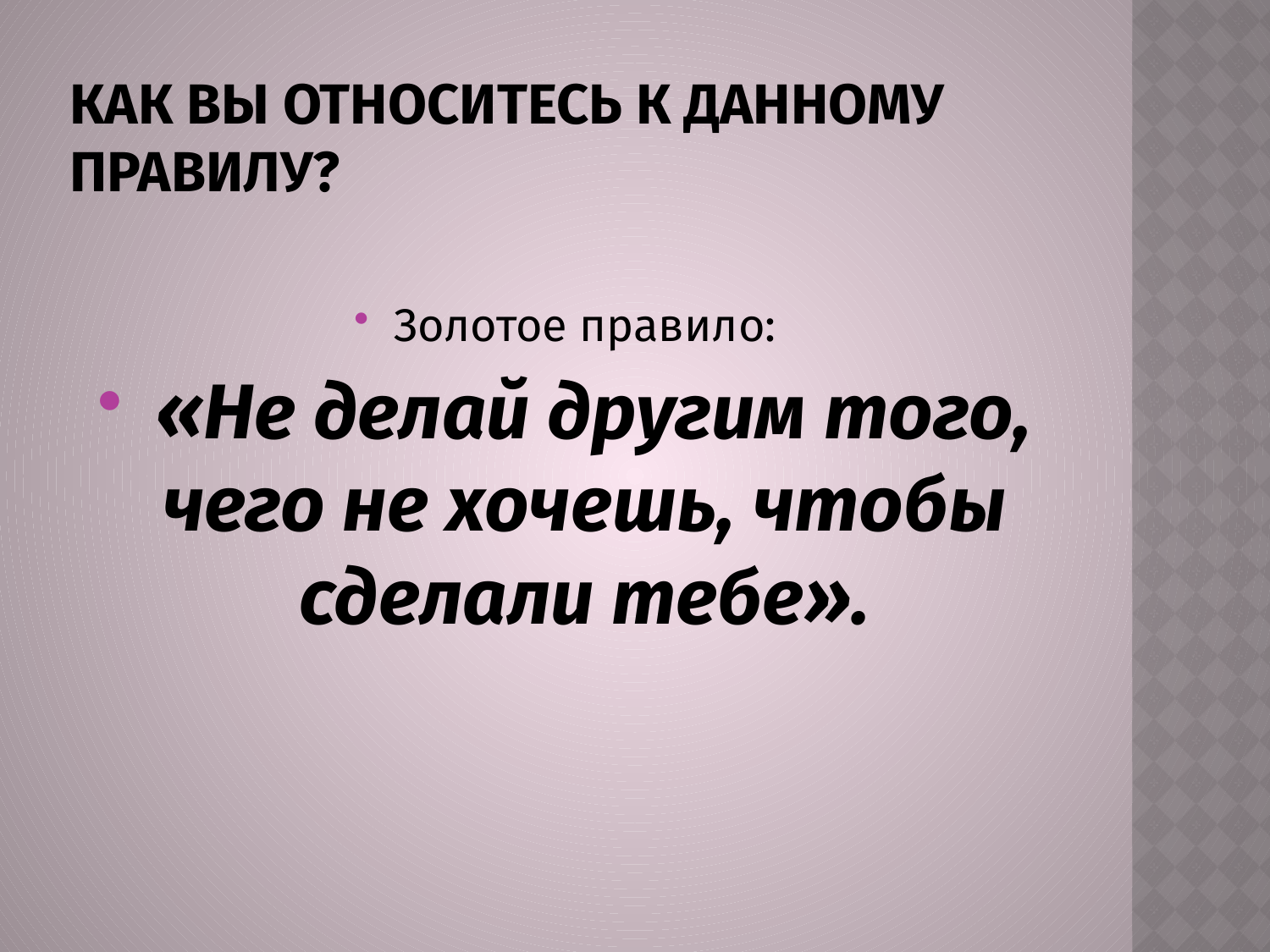

# Как вы относитесь к данному правилу?

Золотое правило:
 «Не делай другим того, чего не хочешь, чтобы сделали тебе».